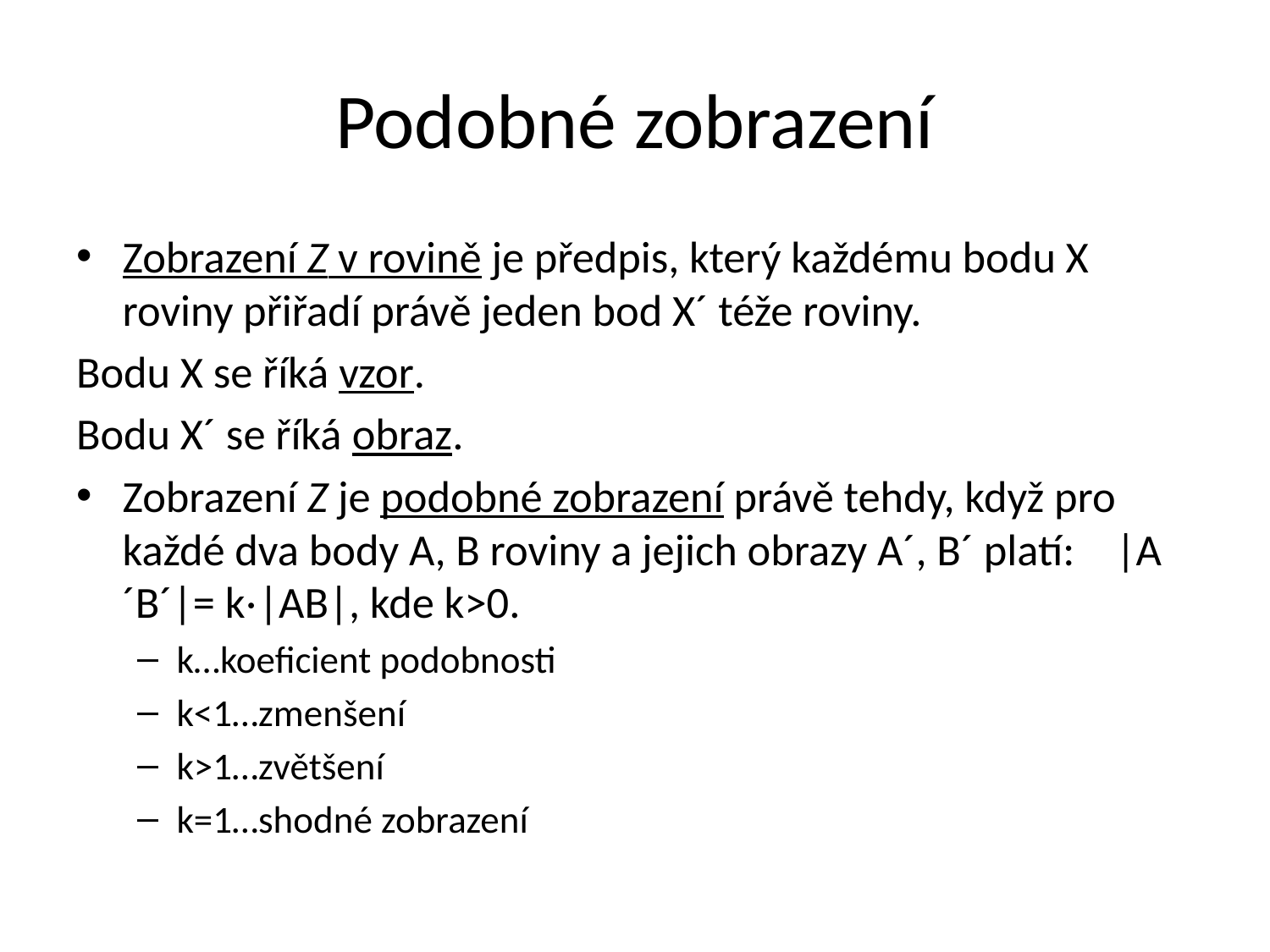

# Podobné zobrazení
Zobrazení Z v rovině je předpis, který každému bodu X roviny přiřadí právě jeden bod X´ téže roviny.
Bodu X se říká vzor.
Bodu X´ se říká obraz.
Zobrazení Z je podobné zobrazení právě tehdy, když pro každé dva body A, B roviny a jejich obrazy A´, B´ platí:    |A´B´|= k·|AB|, kde k>0.
k…koeficient podobnosti
k<1…zmenšení
k>1…zvětšení
k=1…shodné zobrazení